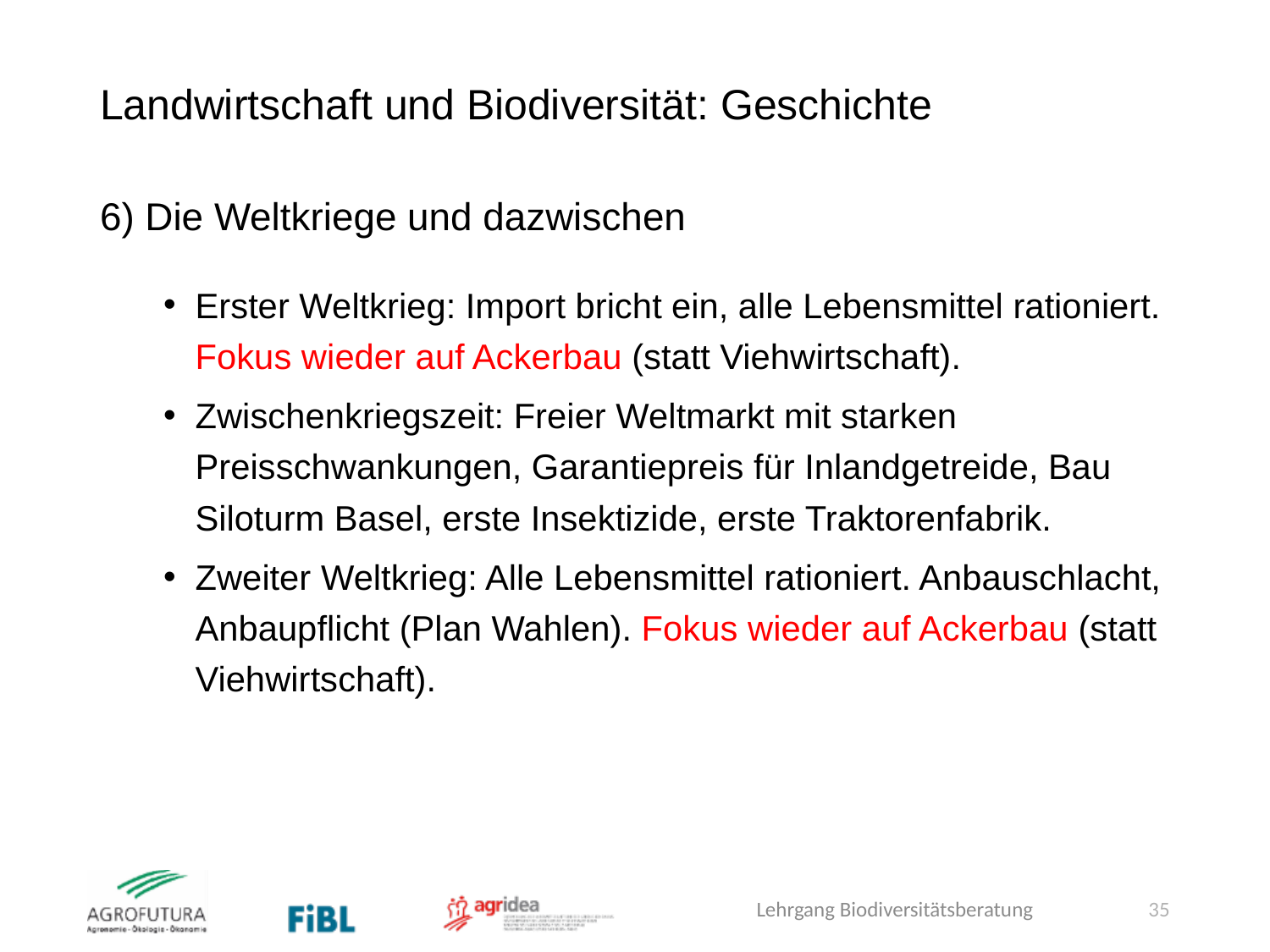

# Landwirtschaft und Biodiversität: Geschichte
6) Die Weltkriege und dazwischen

Erster Weltkrieg: Import bricht ein, alle Lebensmittel rationiert. Fokus wieder auf Ackerbau (statt Viehwirtschaft).
Zwischenkriegszeit: Freier Weltmarkt mit starken Preisschwankungen, Garantiepreis für Inlandgetreide, Bau Siloturm Basel, erste Insektizide, erste Traktorenfabrik.
Zweiter Weltkrieg: Alle Lebensmittel rationiert. Anbauschlacht, Anbaupflicht (Plan Wahlen). Fokus wieder auf Ackerbau (statt Viehwirtschaft).
Lehrgang Biodiversitätsberatung
35